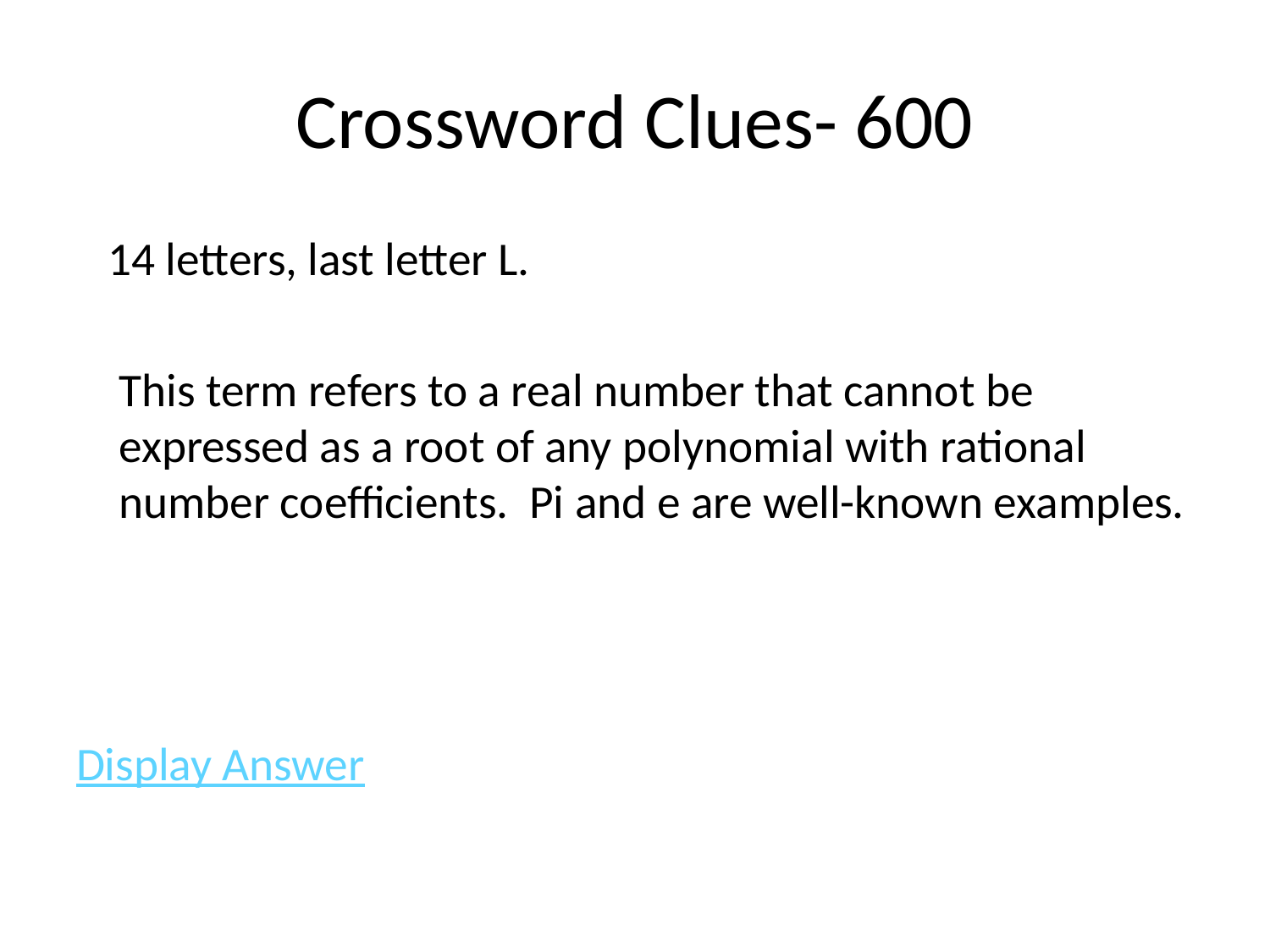

# Crossword Clues- 600

   14 letters, last letter L.

   	This term refers to a real number that cannot be expressed as a root of any polynomial with rational number coefficients.  Pi and e are well-known examples.

Display Answer